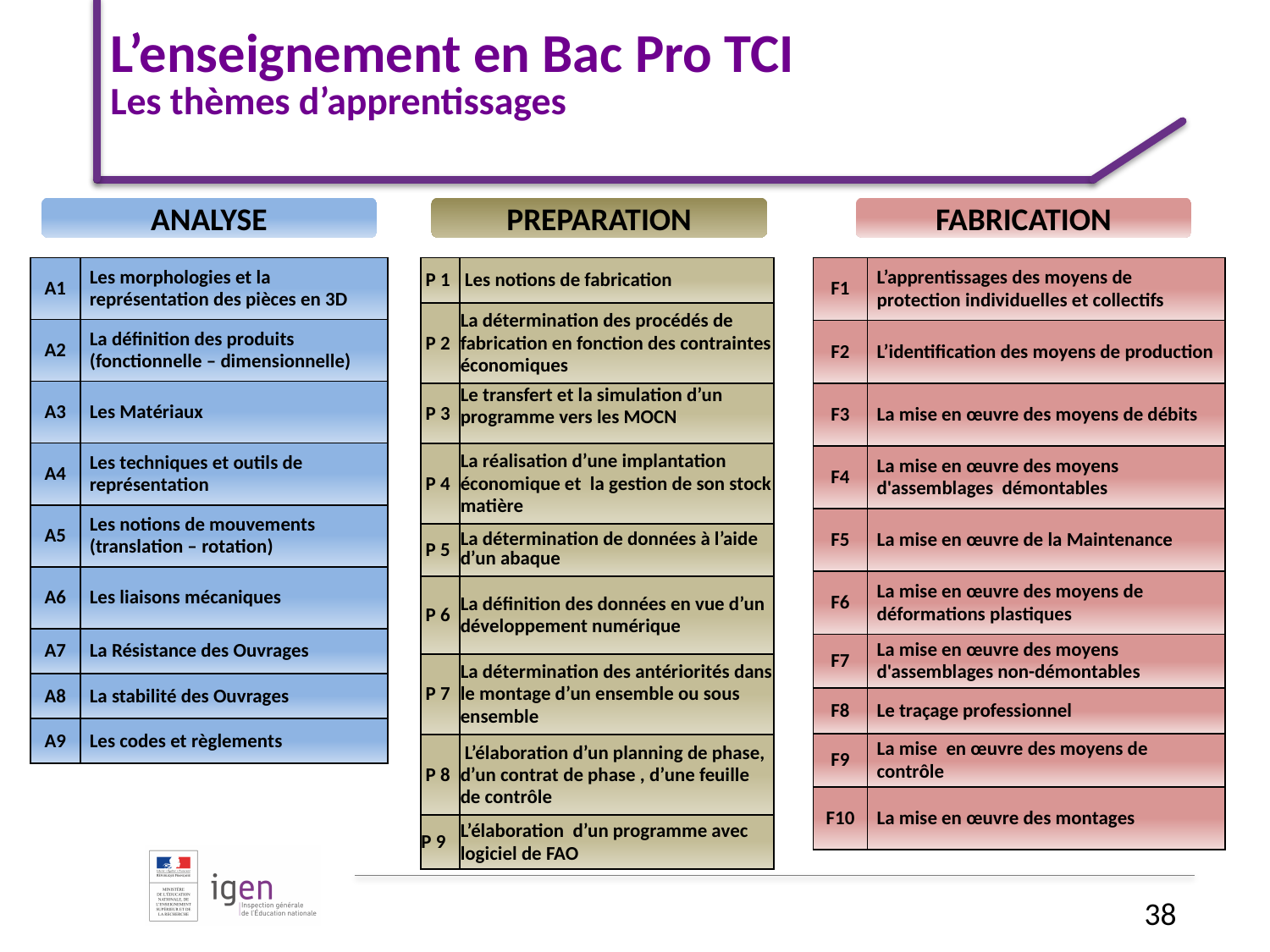

# L’enseignement en Bac Pro TCI Les thèmes d’apprentissages
ANALYSE
PREPARATION
FABRICATION
| A1 | Les morphologies et la représentation des pièces en 3D |
| --- | --- |
| A2 | La définition des produits (fonctionnelle – dimensionnelle) |
| A3 | Les Matériaux |
| A4 | Les techniques et outils de représentation |
| A5 | Les notions de mouvements (translation – rotation) |
| A6 | Les liaisons mécaniques |
| A7 | La Résistance des Ouvrages |
| A8 | La stabilité des Ouvrages |
| A9 | Les codes et règlements |
| P 1 | Les notions de fabrication |
| --- | --- |
| P 2 | La détermination des procédés de fabrication en fonction des contraintes économiques |
| P 3 | Le transfert et la simulation d’un programme vers les MOCN |
| P 4 | La réalisation d’une implantation économique et la gestion de son stock matière |
| P 5 | La détermination de données à l’aide d’un abaque |
| P 6 | La définition des données en vue d’un développement numérique |
| P 7 | La détermination des antériorités dans le montage d’un ensemble ou sous ensemble |
| P 8 | L’élaboration d’un planning de phase, d’un contrat de phase , d’une feuille de contrôle |
| P 9 | L’élaboration d’un programme avec logiciel de FAO |
| F1 | L’apprentissages des moyens de protection individuelles et collectifs |
| --- | --- |
| F2 | L’identification des moyens de production |
| F3 | La mise en œuvre des moyens de débits |
| F4 | La mise en œuvre des moyens d'assemblages démontables |
| F5 | La mise en œuvre de la Maintenance |
| F6 | La mise en œuvre des moyens de déformations plastiques |
| F7 | La mise en œuvre des moyens d'assemblages non-démontables |
| F8 | Le traçage professionnel |
| F9 | La mise en œuvre des moyens de contrôle |
| F10 | La mise en œuvre des montages |
38